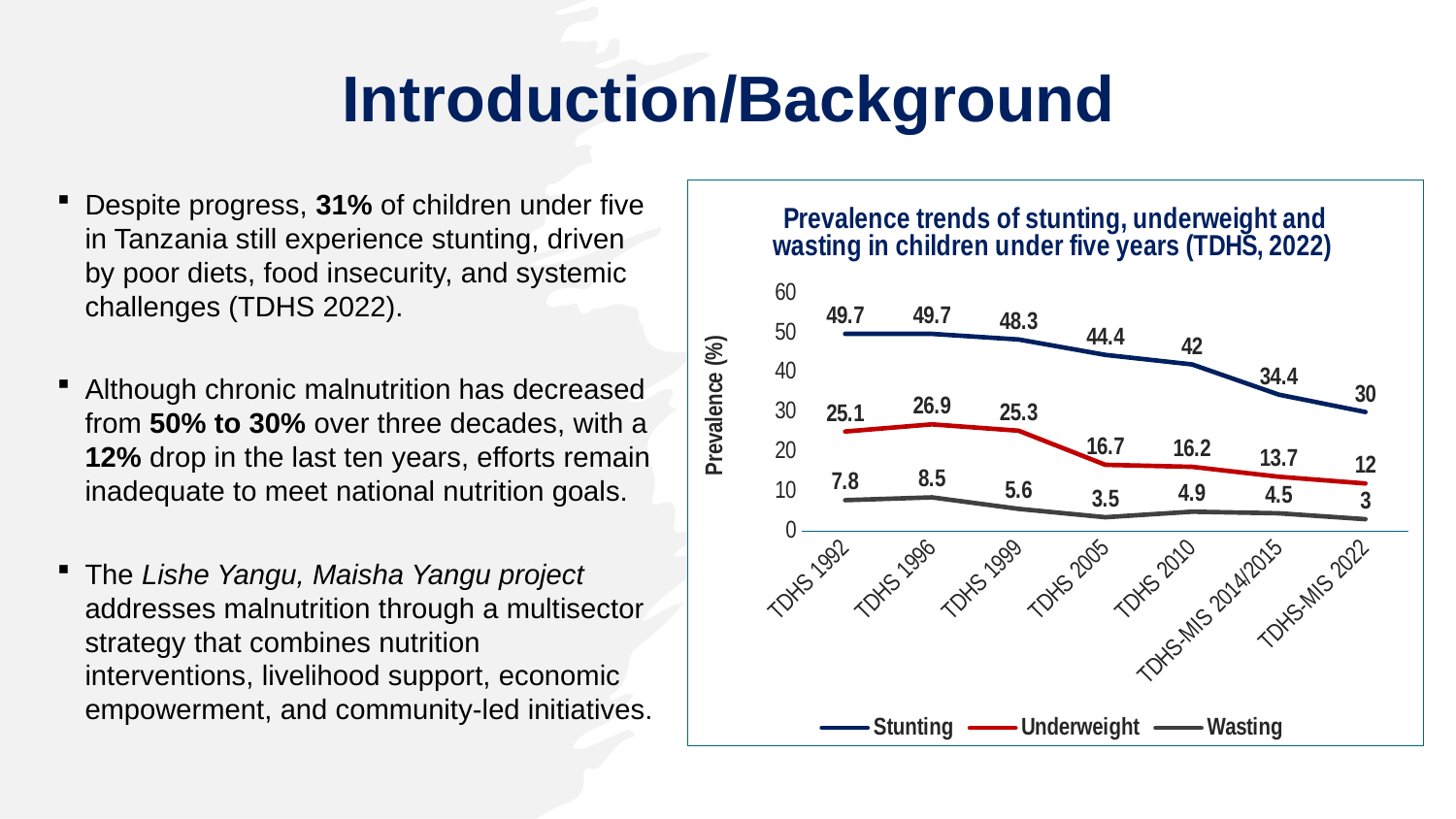

Introduction/Background

### Chart: Prevalence trends of stunting, underweight and wasting in children under five years (TDHS, 2022)

| Category | Stunting | Underweight | Wasting  |
|---|---|---|---|
| TDHS 1992 | 49.7 | 25.1 | 7.8 |
| TDHS 1996 | 49.7 | 26.9 | 8.5 |
| TDHS 1999 | 48.3 | 25.3 | 5.6 |
| TDHS 2005 | 44.4 | 16.7 | 3.5 |
| TDHS 2010 | 42.0 | 16.2 | 4.9 |
| TDHS-MIS 2014/2015 | 34.4 | 13.7 | 4.5 |
| TDHS-MIS 2022 | 30.0 | 12.0 | 3.0 |
Despite progress, 31% of children under five in Tanzania still experience stunting, driven by poor diets, food insecurity, and systemic challenges (TDHS 2022).

Although chronic malnutrition has decreased from 50% to 30% over three decades, with a 12% drop in the last ten years, efforts remain inadequate to meet national nutrition goals.

The Lishe Yangu, Maisha Yangu project addresses malnutrition through a multisector strategy that combines nutrition interventions, livelihood support, economic empowerment, and community-led initiatives.